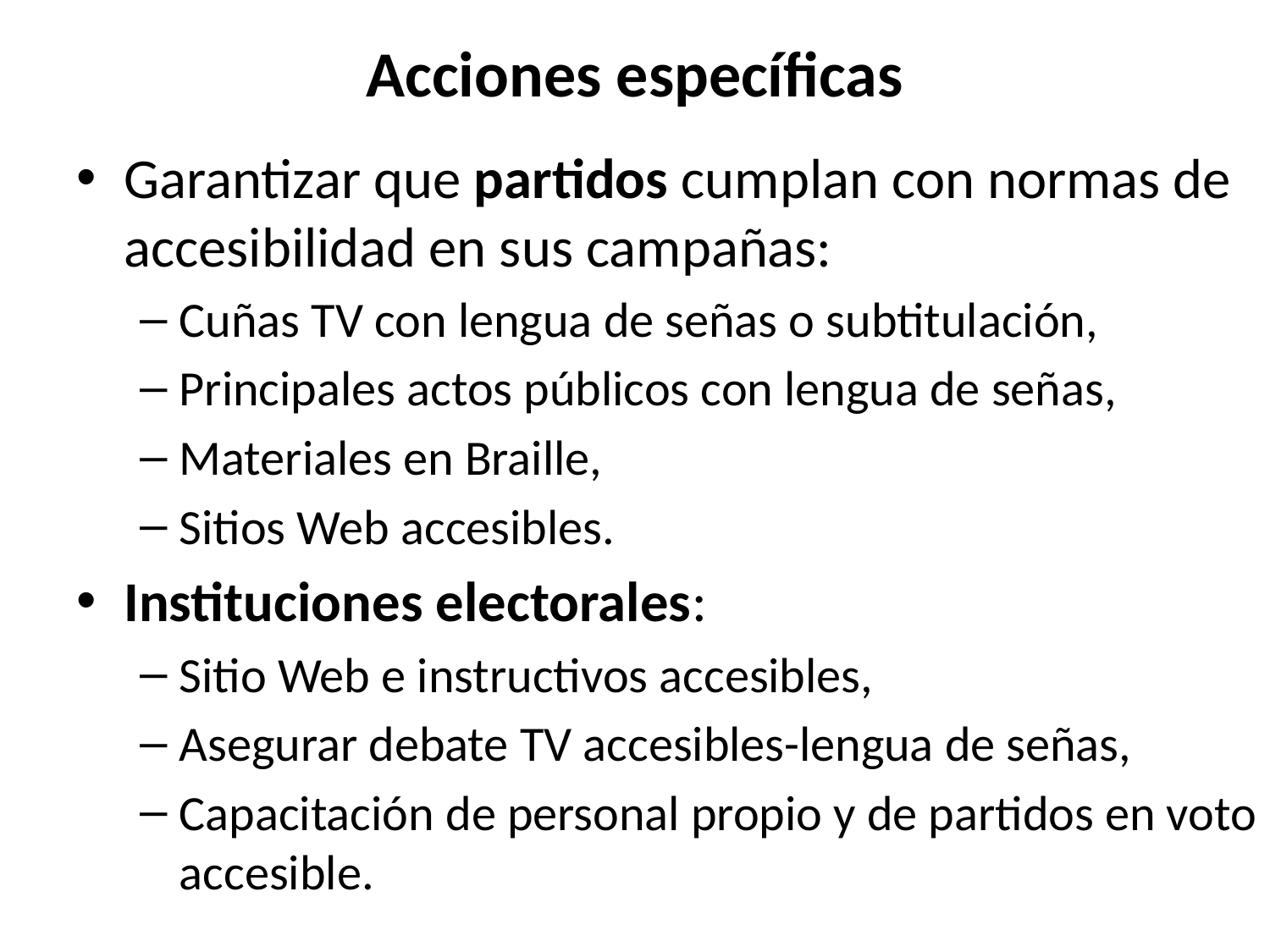

Acciones específicas
Garantizar que partidos cumplan con normas de accesibilidad en sus campañas:
Cuñas TV con lengua de señas o subtitulación,
Principales actos públicos con lengua de señas,
Materiales en Braille,
Sitios Web accesibles.
Instituciones electorales:
Sitio Web e instructivos accesibles,
Asegurar debate TV accesibles-lengua de señas,
Capacitación de personal propio y de partidos en voto accesible.